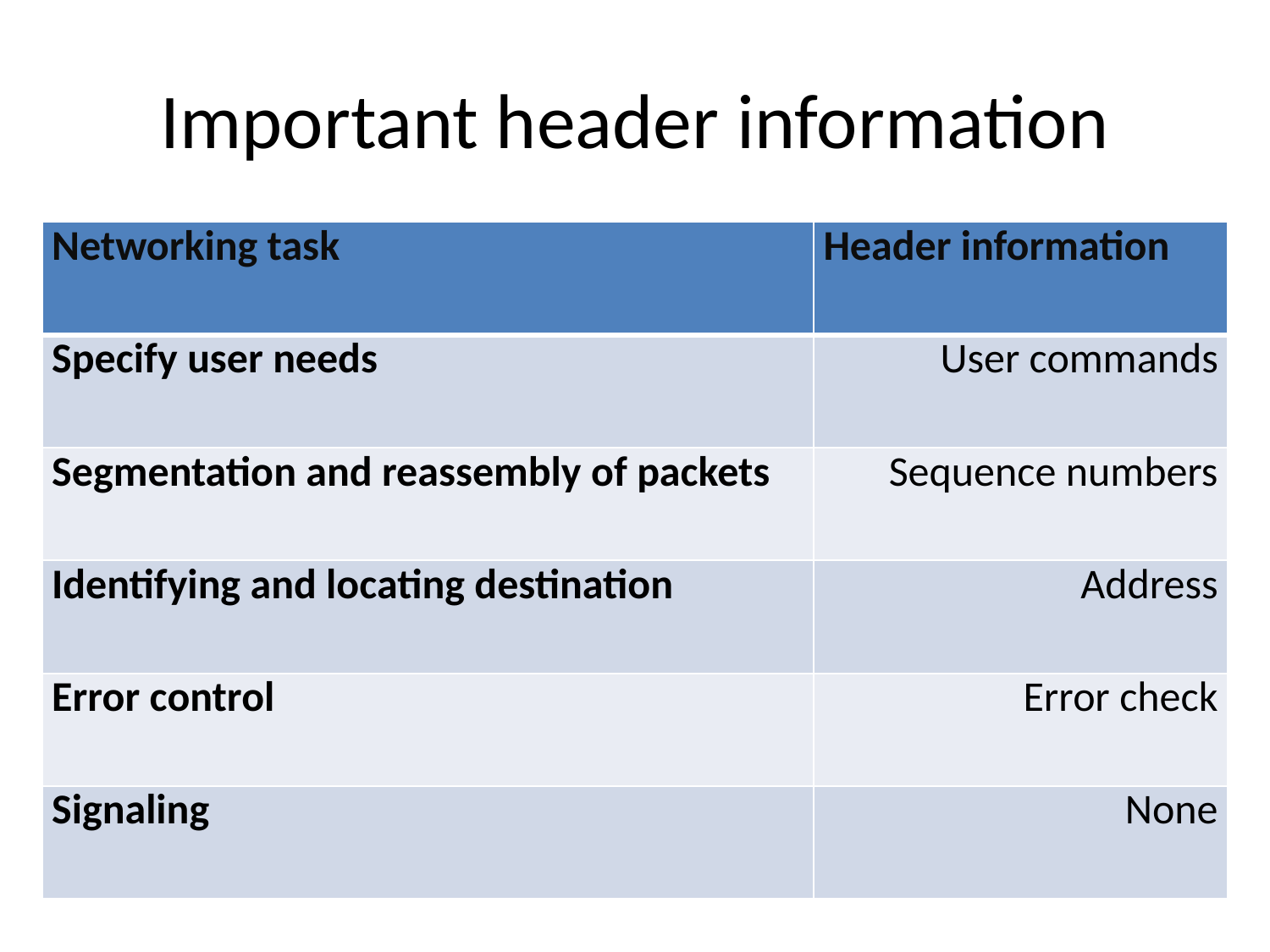

# Important header information
| Networking task | Header information |
| --- | --- |
| Specify user needs | User commands |
| Segmentation and reassembly of packets | Sequence numbers |
| Identifying and locating destination | Address |
| Error control | Error check |
| Signaling | None |